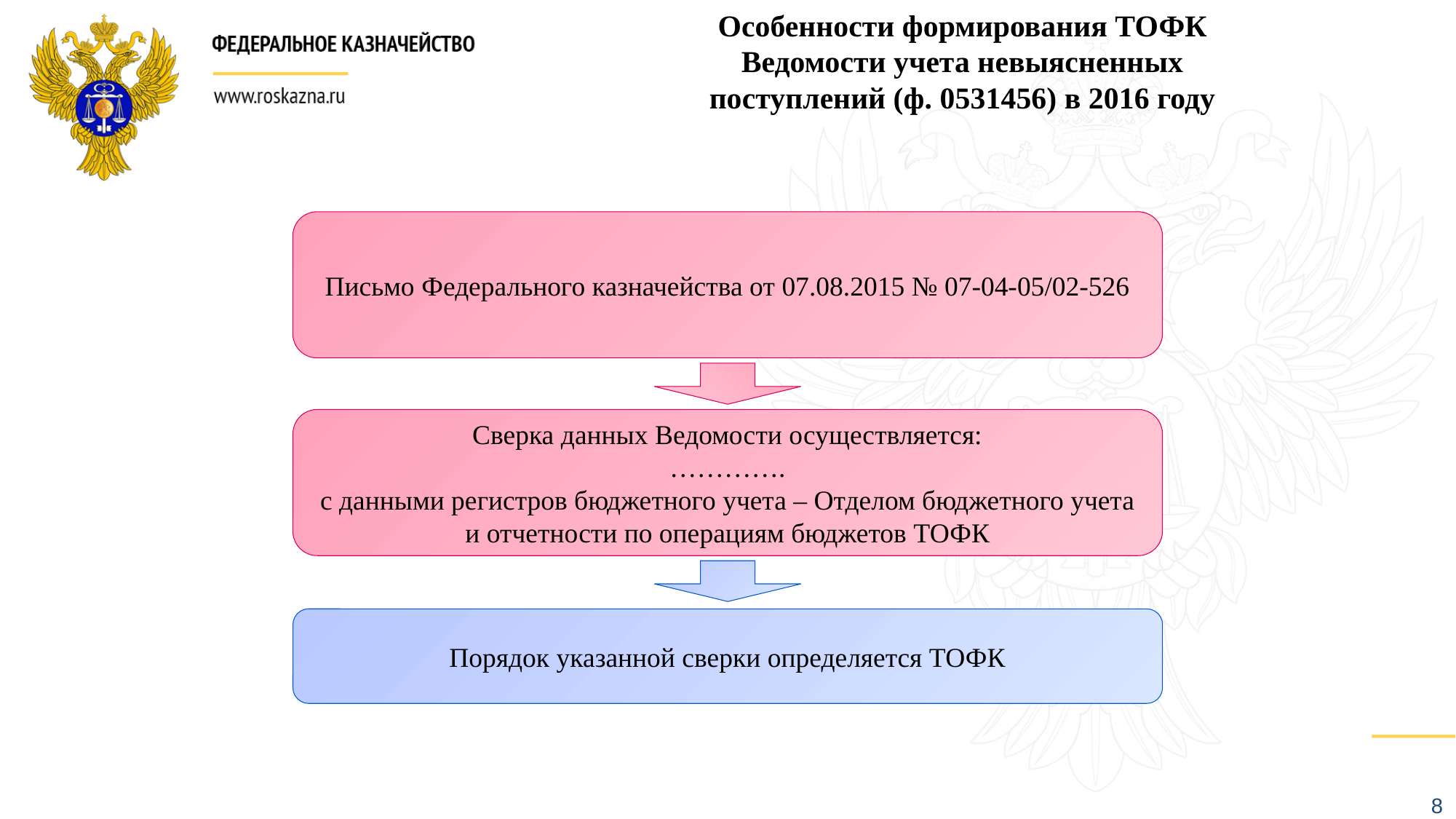

Особенности формирования ТОФК
Ведомости учета невыясненных
поступлений (ф. 0531456) в 2016 году
Письмо Федерального казначейства от 07.08.2015 № 07-04-05/02-526

Сверка данных Ведомости осуществляется:
………….
с данными регистров бюджетного учета – Отделом бюджетного учета и отчетности по операциям бюджетов ТОФК

Порядок указанной сверки определяется ТОФК
8